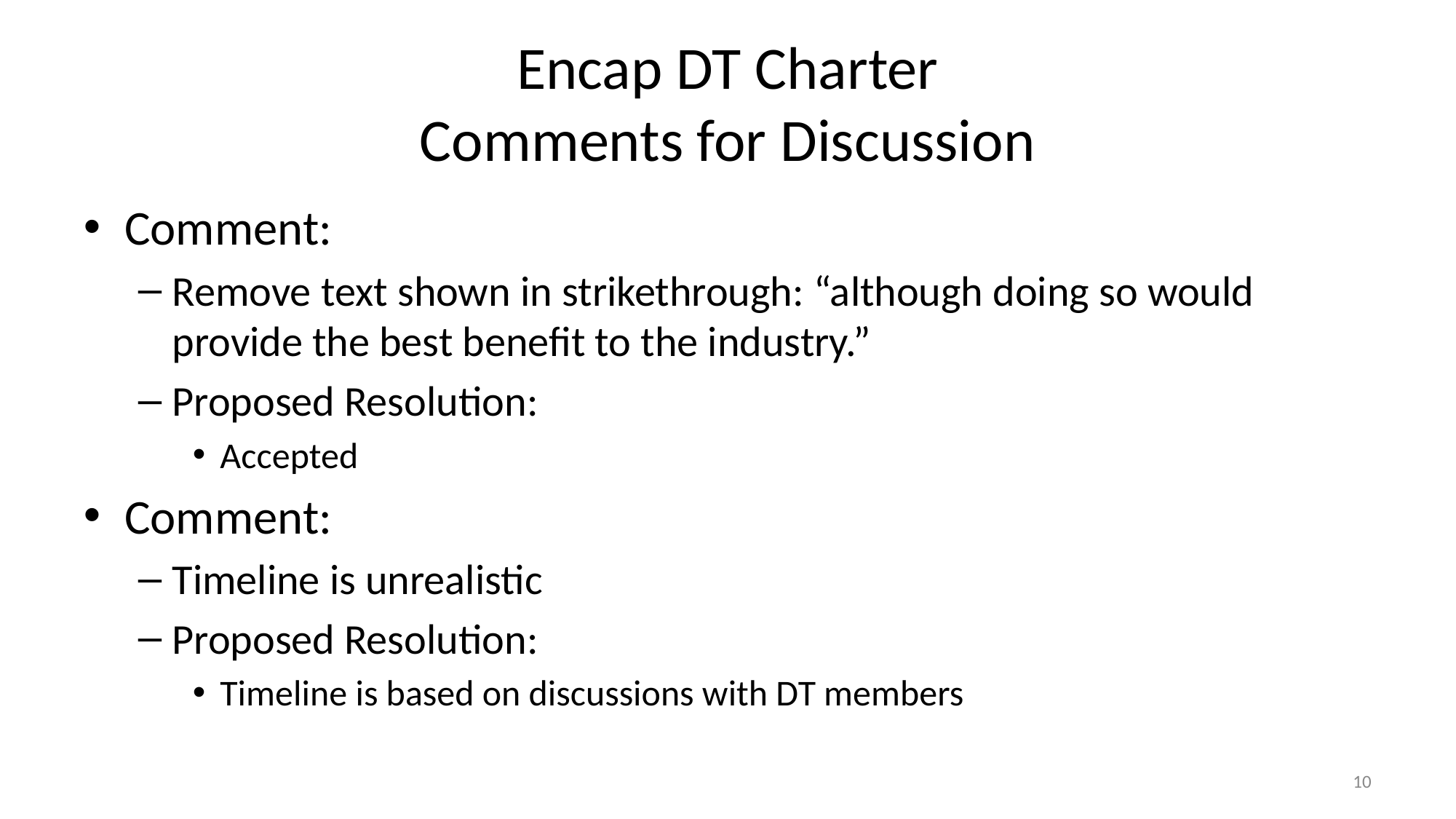

# Encap DT Charter Comments for Discussion
Comment:
Remove text shown in strikethrough: “although doing so would provide the best benefit to the industry.”
Proposed Resolution:
Accepted
Comment:
Timeline is unrealistic
Proposed Resolution:
Timeline is based on discussions with DT members

10